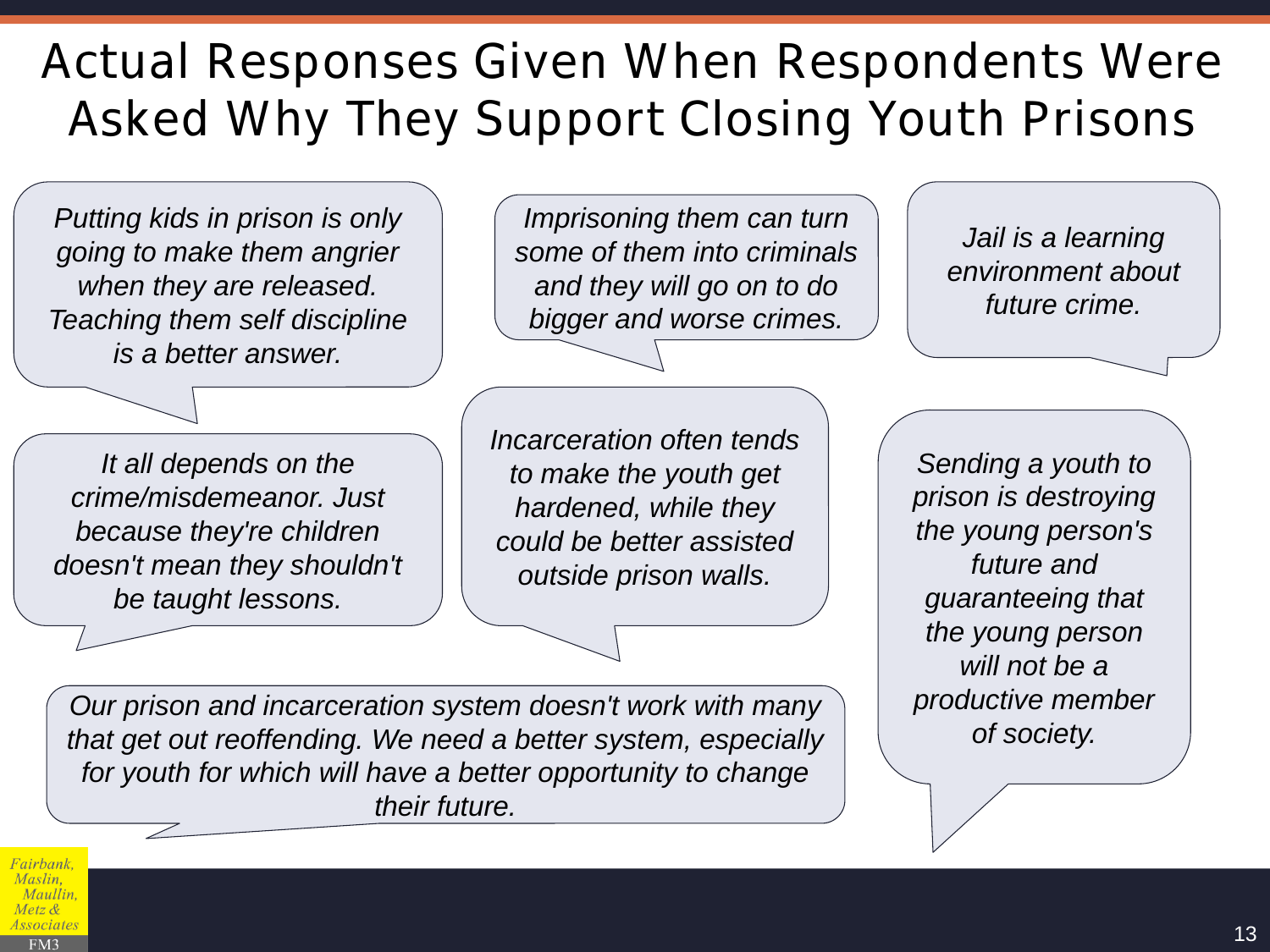

# Actual Responses Given When Respondents Were Asked Why They Support Closing Youth Prisons
Putting kids in prison is only going to make them angrier when they are released. Teaching them self discipline is a better answer.
Jail is a learning environment about future crime.
Imprisoning them can turn some of them into criminals and they will go on to do bigger and worse crimes.
Incarceration often tends to make the youth get hardened, while they could be better assisted outside prison walls.
Sending a youth to prison is destroying the young person's future and guaranteeing that the young person will not be a productive member of society.
It all depends on the crime/misdemeanor. Just because they're children doesn't mean they shouldn't be taught lessons.
Our prison and incarceration system doesn't work with many that get out reoffending. We need a better system, especially for youth for which will have a better opportunity to change their future.